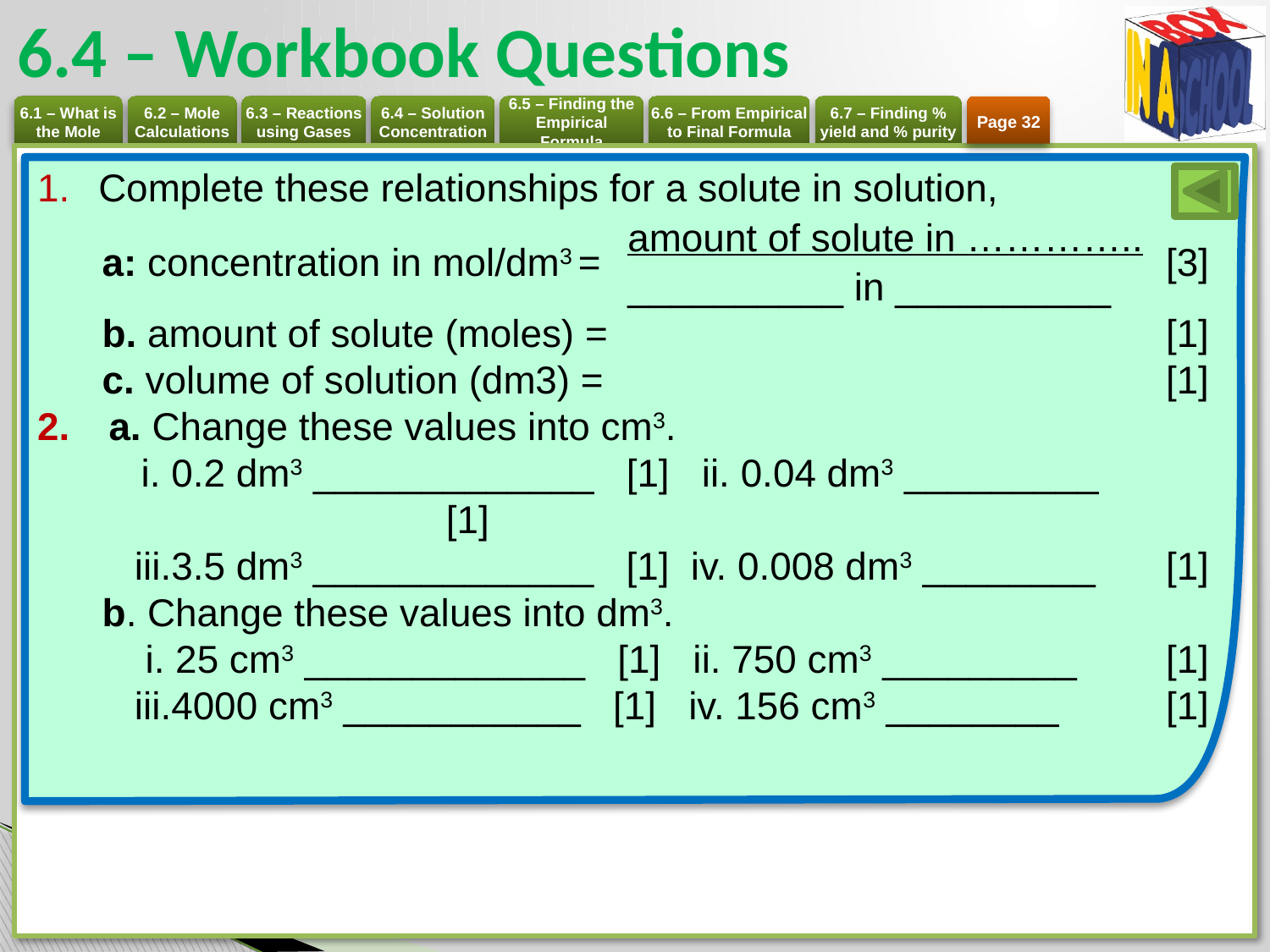

# 6.4 – Workbook Questions
Page 32
Complete these relationships for a solute in solution,
	    amount of solute in …………..
      a: concentration in mol/dm3 =  	[3]	    __________ in __________
      b. amount of solute (moles) =	[1]
      c. volume of solution (dm3) =	[1]
a. Change these values into cm3.
   i. 0.2 dm3 _____________   [1]   ii. 0.04 dm3 _________	[1]
         iii.3.5 dm3 _____________   [1]  iv. 0.008 dm3 ________	[1]
      b. Change these values into dm3.
          i. 25 cm3 _____________   [1]   ii. 750 cm3 _________	[1]
         iii.4000 cm3 ___________   [1]   iv. 156 cm3 ________	[1]